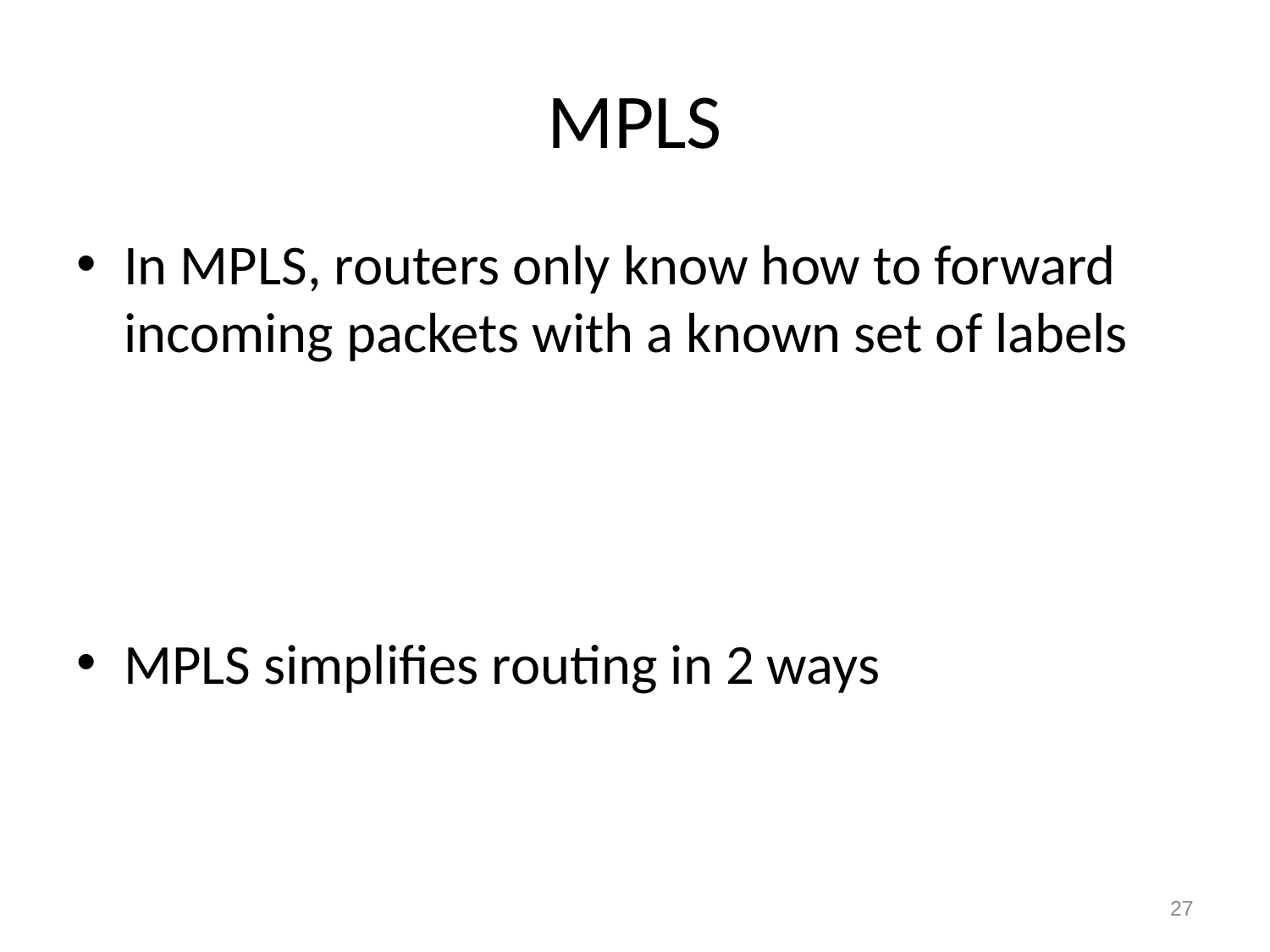

# MPLS
In MPLS, routers only know how to forward incoming packets with a known set of labels

MPLS simplifies routing in 2 ways

27